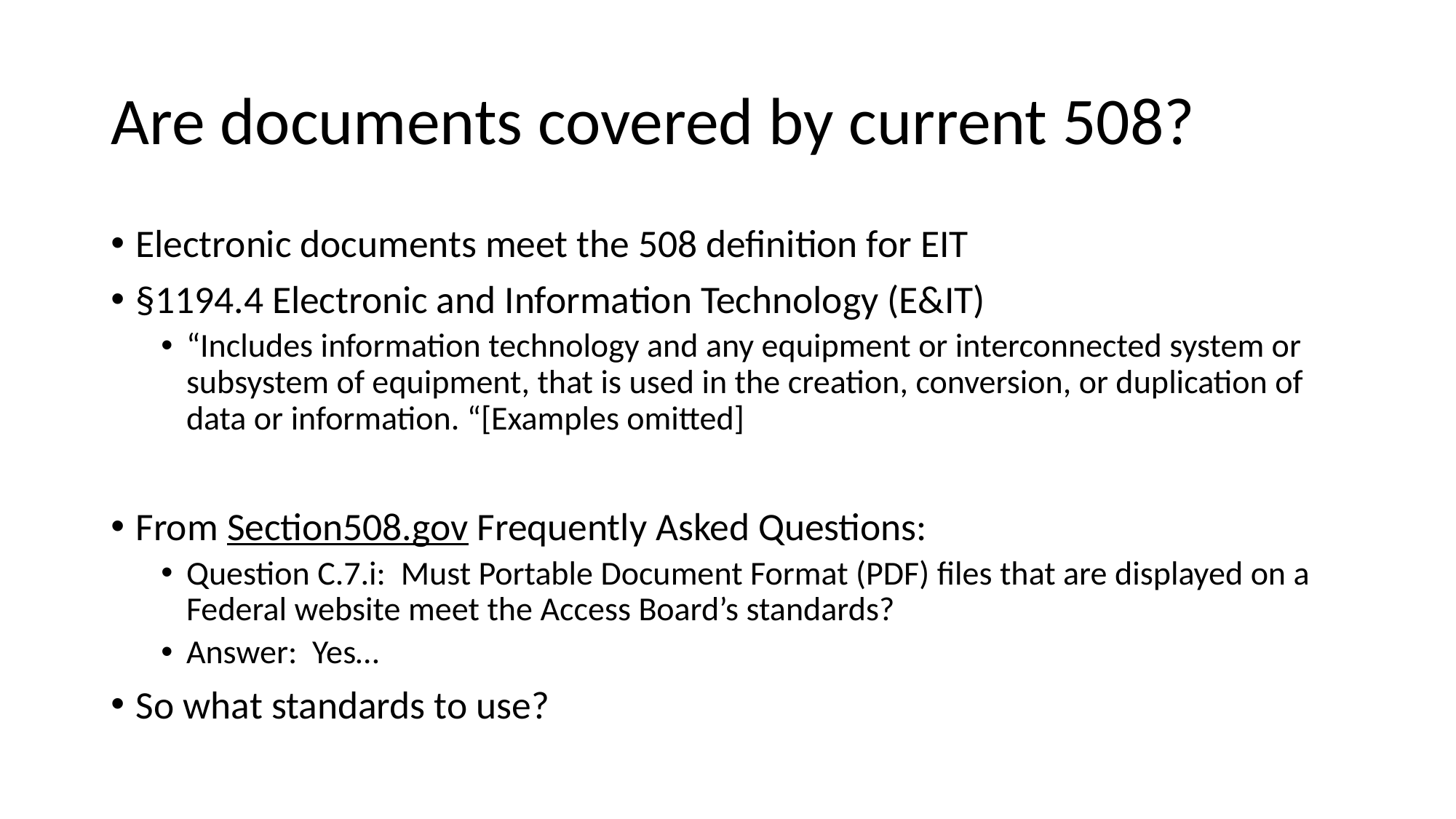

# Are documents covered by current 508?
Electronic documents meet the 508 definition for EIT
§1194.4 Electronic and Information Technology (E&IT)
“Includes information technology and any equipment or interconnected system or subsystem of equipment, that is used in the creation, conversion, or duplication of data or information. “[Examples omitted]

From Section508.gov Frequently Asked Questions:
Question C.7.i:  Must Portable Document Format (PDF) files that are displayed on a Federal website meet the Access Board’s standards?
Answer:  Yes…
So what standards to use?